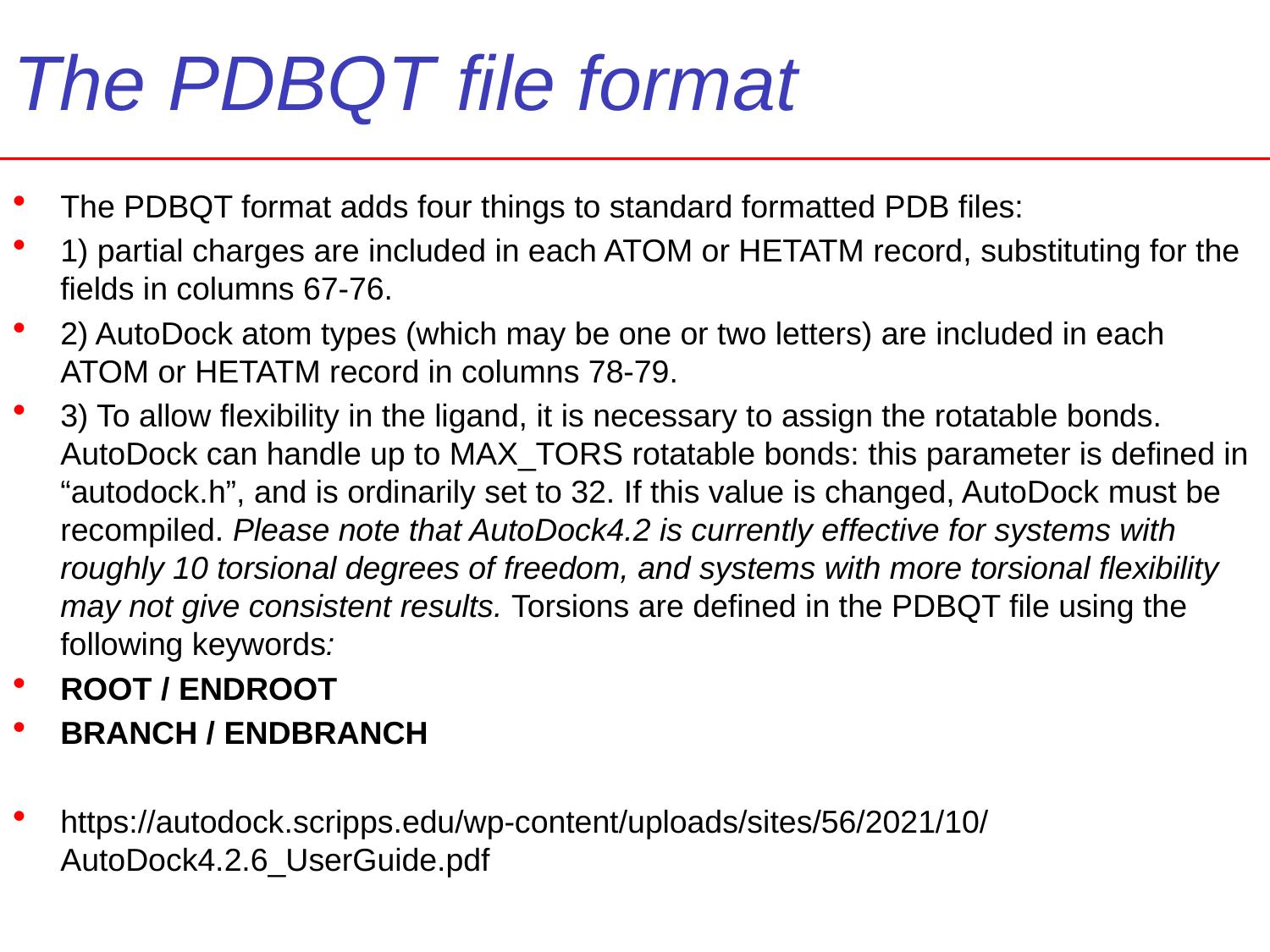

# The PDBQT file format
The PDBQT format adds four things to standard formatted PDB files:
1) partial charges are included in each ATOM or HETATM record, substituting for the fields in columns 67-76.
2) AutoDock atom types (which may be one or two letters) are included in each ATOM or HETATM record in columns 78-79.
3) To allow flexibility in the ligand, it is necessary to assign the rotatable bonds. AutoDock can handle up to MAX_TORS rotatable bonds: this parameter is defined in “autodock.h”, and is ordinarily set to 32. If this value is changed, AutoDock must be recompiled. Please note that AutoDock4.2 is currently effective for systems with roughly 10 torsional degrees of freedom, and systems with more torsional flexibility may not give consistent results. Torsions are defined in the PDBQT file using the following keywords:
ROOT / ENDROOT
BRANCH / ENDBRANCH

https://autodock.scripps.edu/wp-content/uploads/sites/56/2021/10/AutoDock4.2.6_UserGuide.pdf